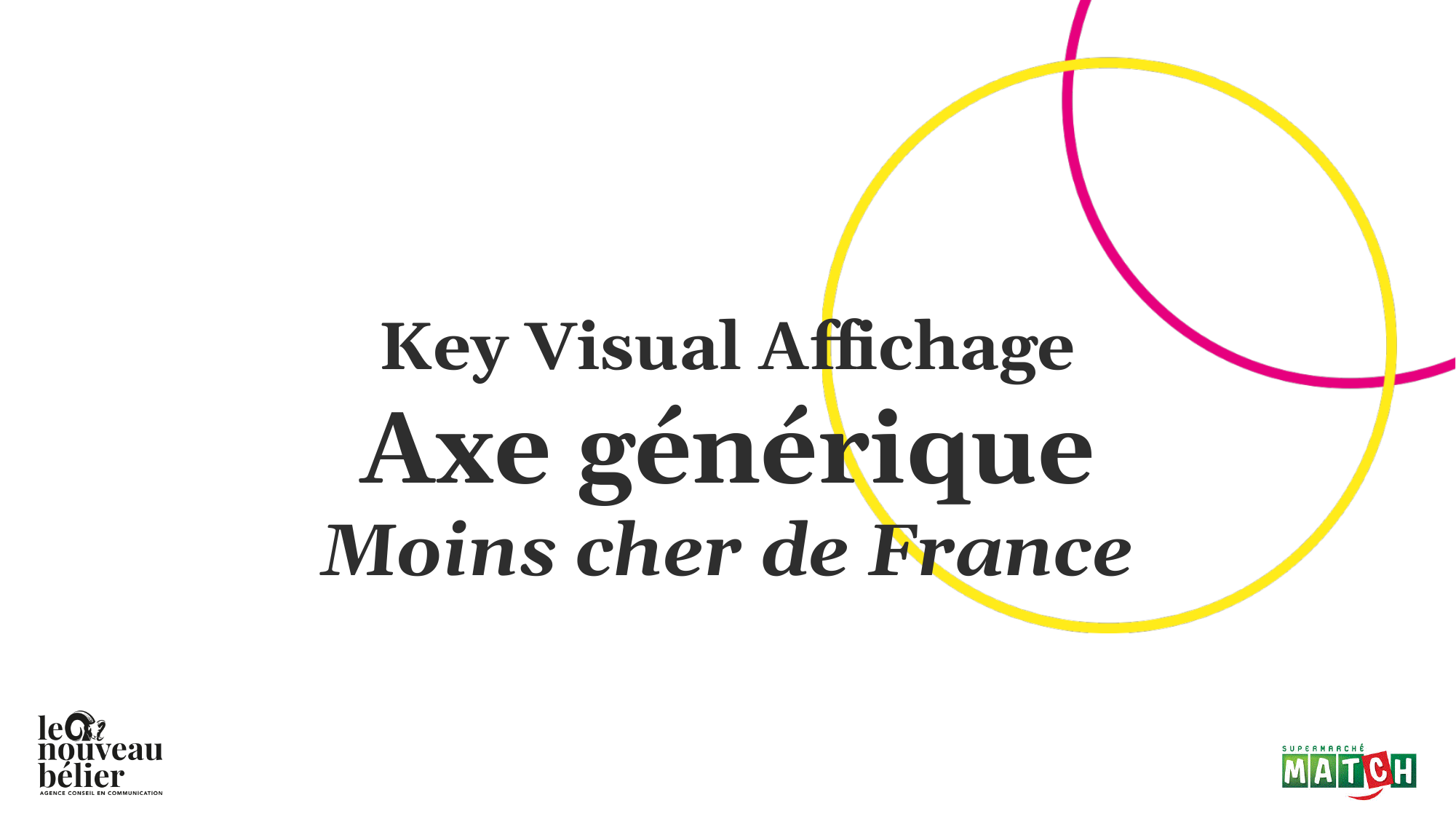

# Key Visual Affichage Axe générique Moins cher de France